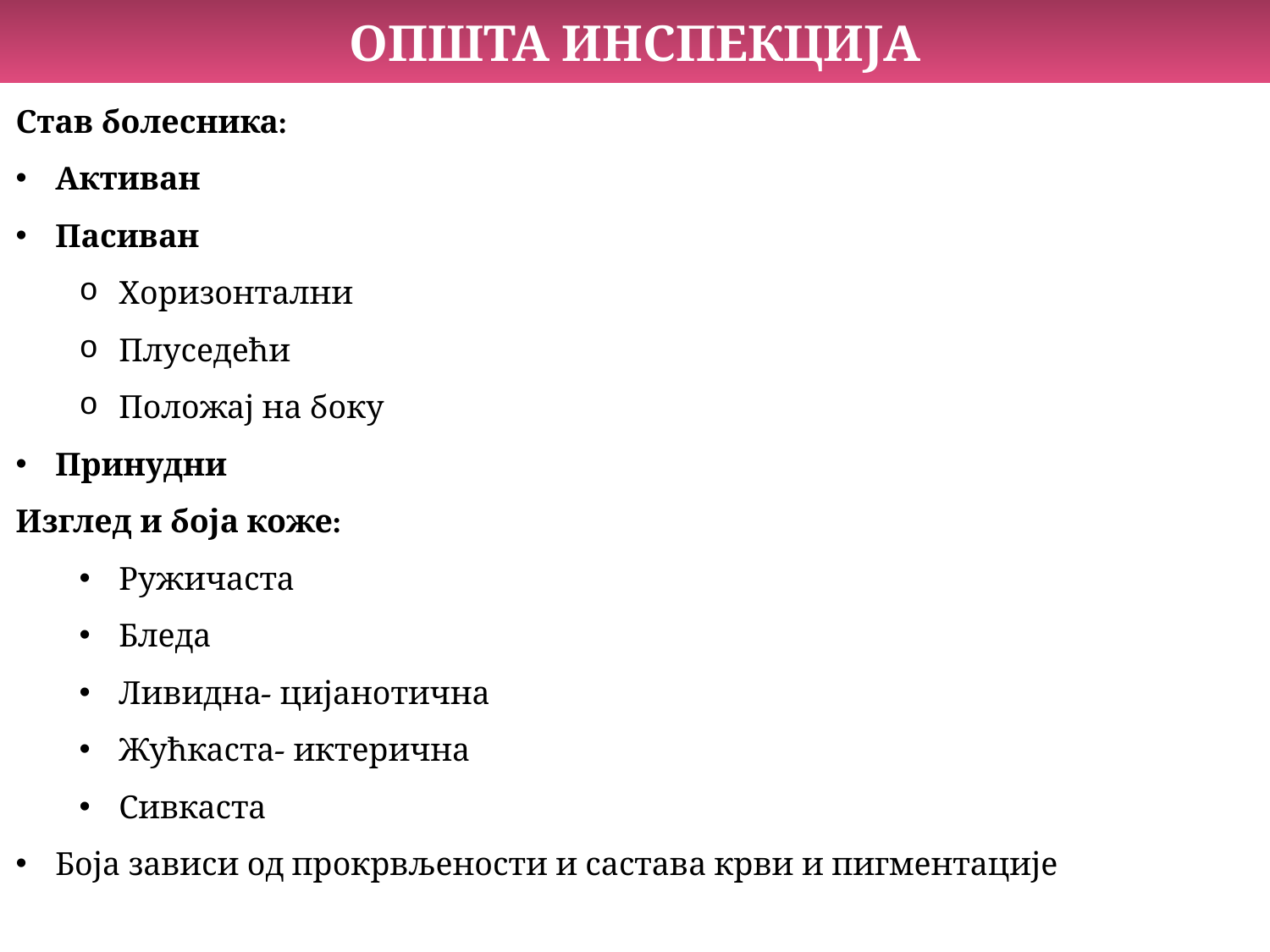

ОПШТА ИНСПЕКЦИЈА
Став болесника:
Активан
Пасиван
Хоризонтални
Плуседећи
Положај на боку
Принудни
Изглед и боја коже:
Ружичаста
Бледа
Ливидна- цијанотична
Жућкаста- иктерична
Сивкаста
Боја зависи од прокрвљености и састава крви и пигментације